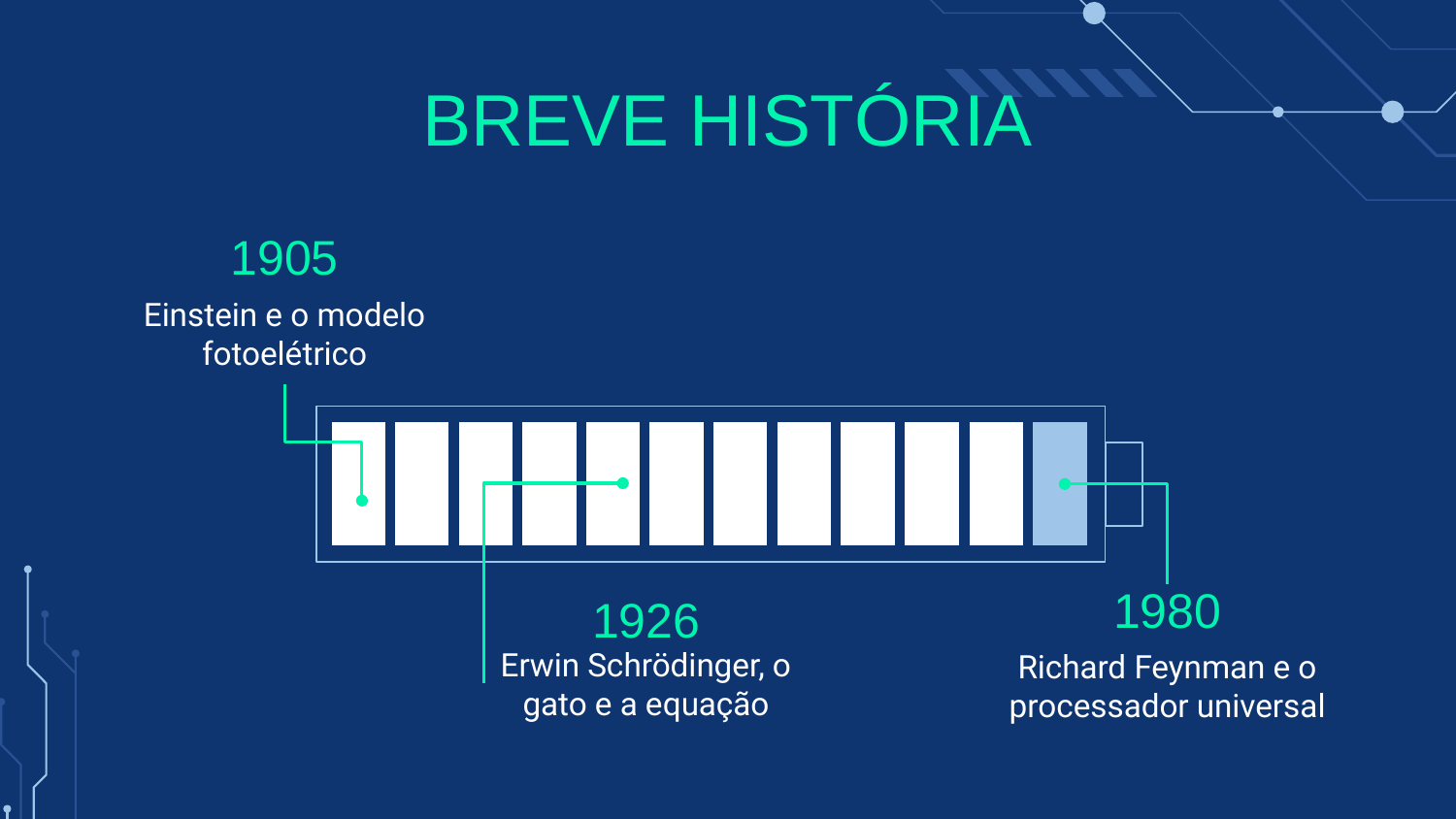

# BREVE HISTÓRIA
1905
Einstein e o modelo fotoelétrico

1980
1926
Erwin Schrödinger, o gato e a equação
Richard Feynman e o processador universal